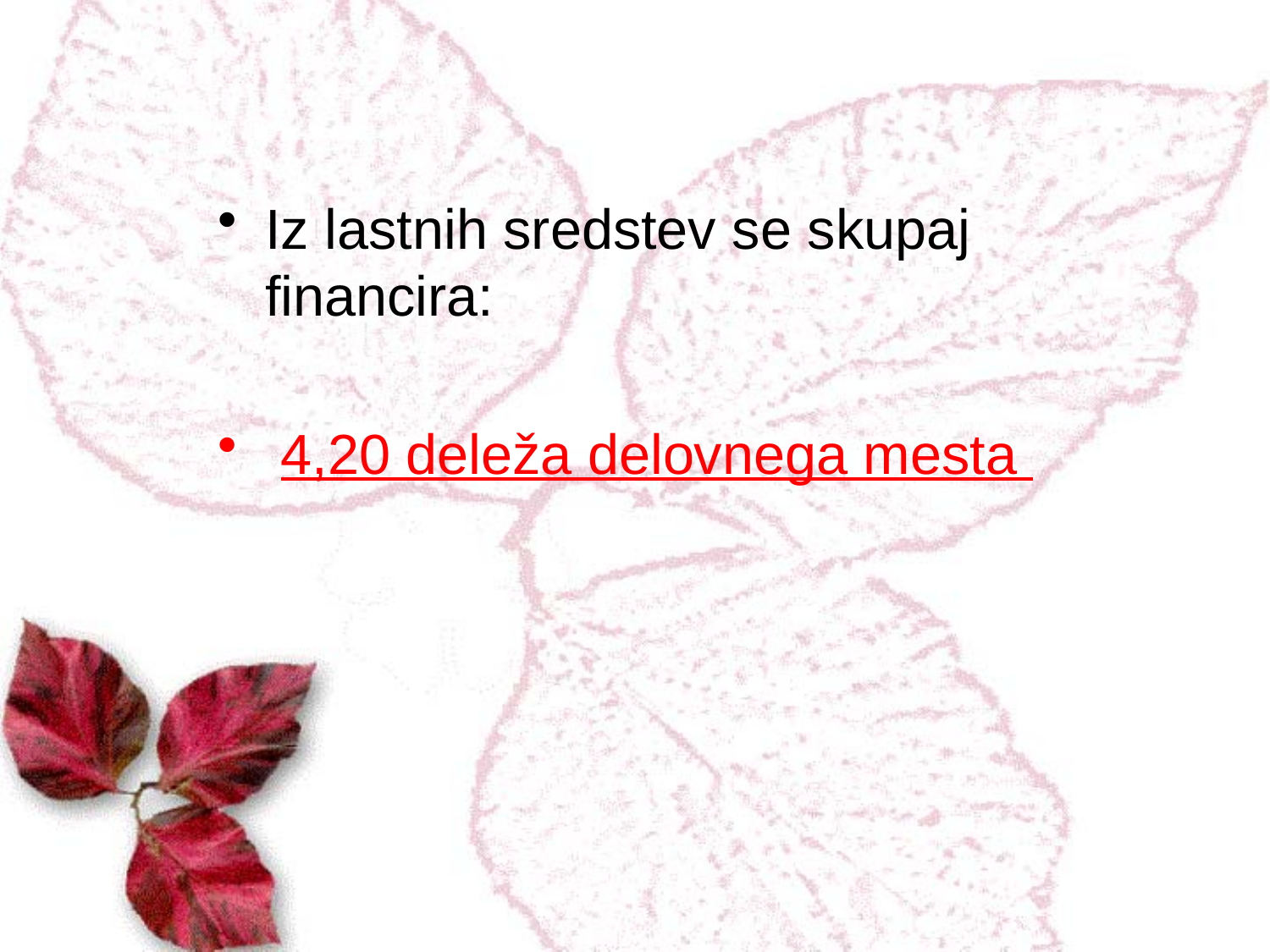

Iz lastnih sredstev se skupaj financira:

 4,20 deleža delovnega mesta